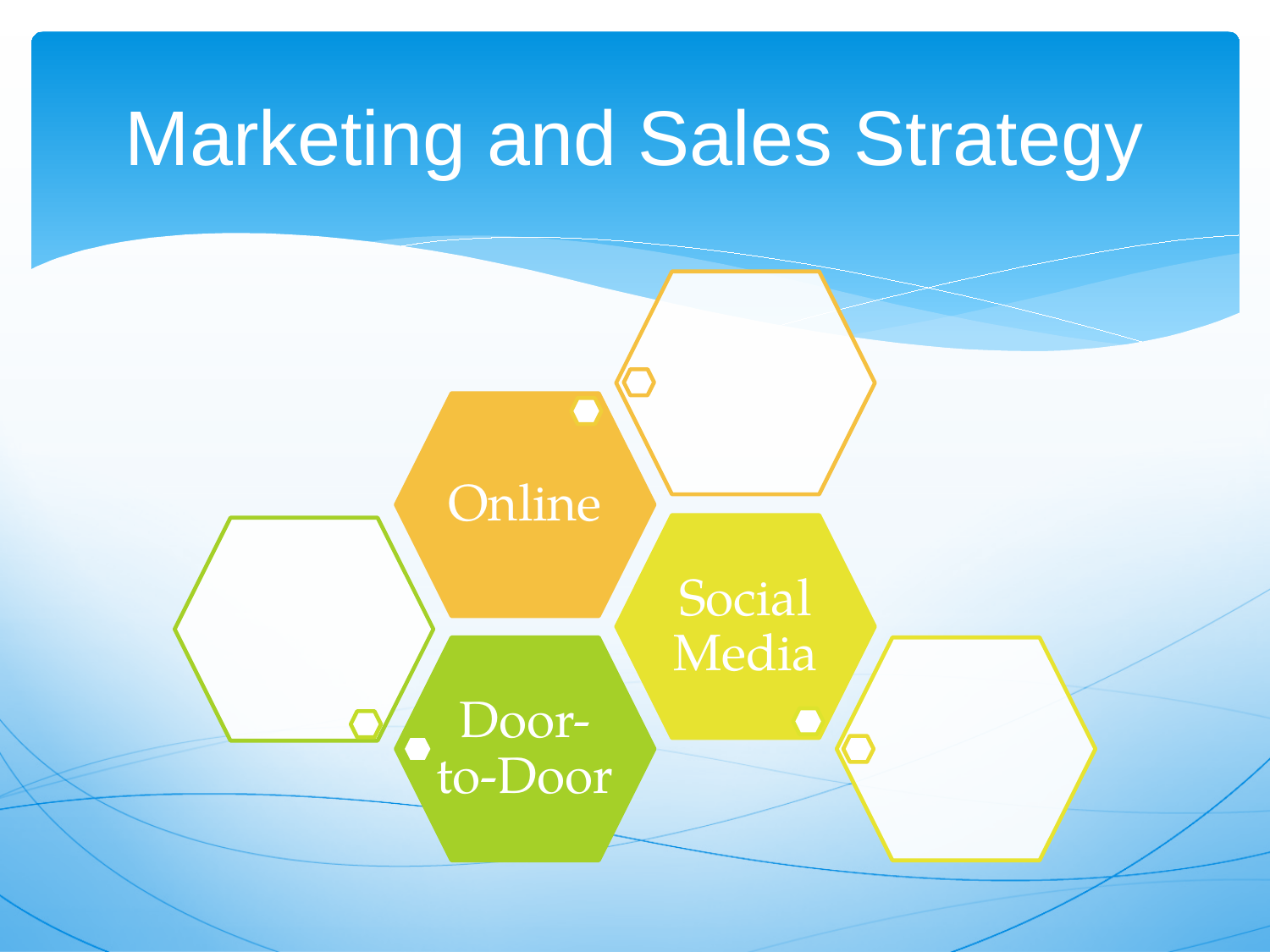

# Marketing and Sales Strategy
Door-to-Door
Social Media
Online